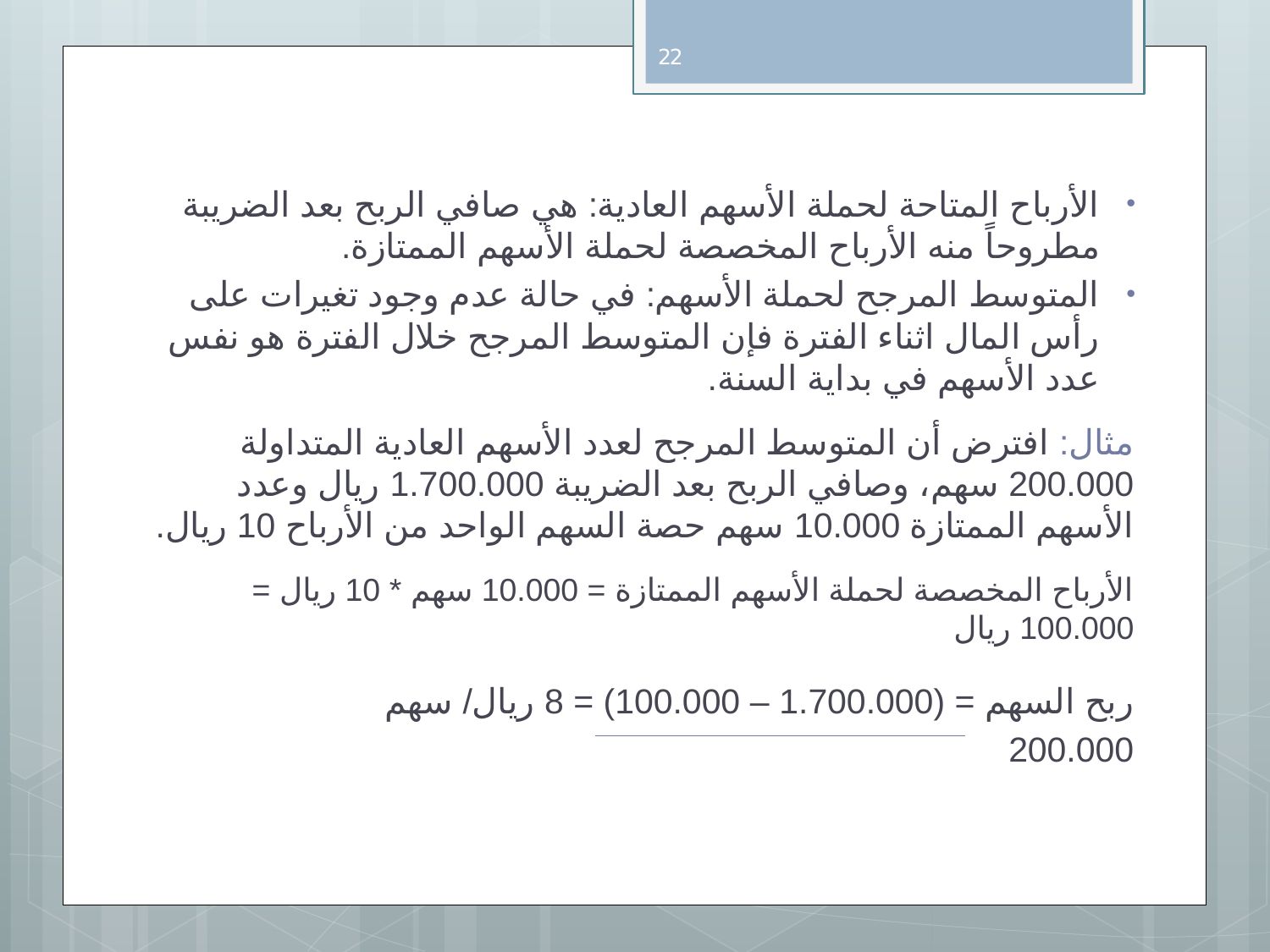

22
الأرباح المتاحة لحملة الأسهم العادية: هي صافي الربح بعد الضريبة مطروحاً منه الأرباح المخصصة لحملة الأسهم الممتازة.
المتوسط المرجح لحملة الأسهم: في حالة عدم وجود تغيرات على رأس المال اثناء الفترة فإن المتوسط المرجح خلال الفترة هو نفس عدد الأسهم في بداية السنة.

مثال: افترض أن المتوسط المرجح لعدد الأسهم العادية المتداولة 200.000 سهم، وصافي الربح بعد الضريبة 1.700.000 ريال وعدد الأسهم الممتازة 10.000 سهم حصة السهم الواحد من الأرباح 10 ريال.

الأرباح المخصصة لحملة الأسهم الممتازة = 10.000 سهم * 10 ريال = 100.000 ريال

ربح السهم = (1.700.000 – 100.000) = 8 ريال/ سهم
		200.000